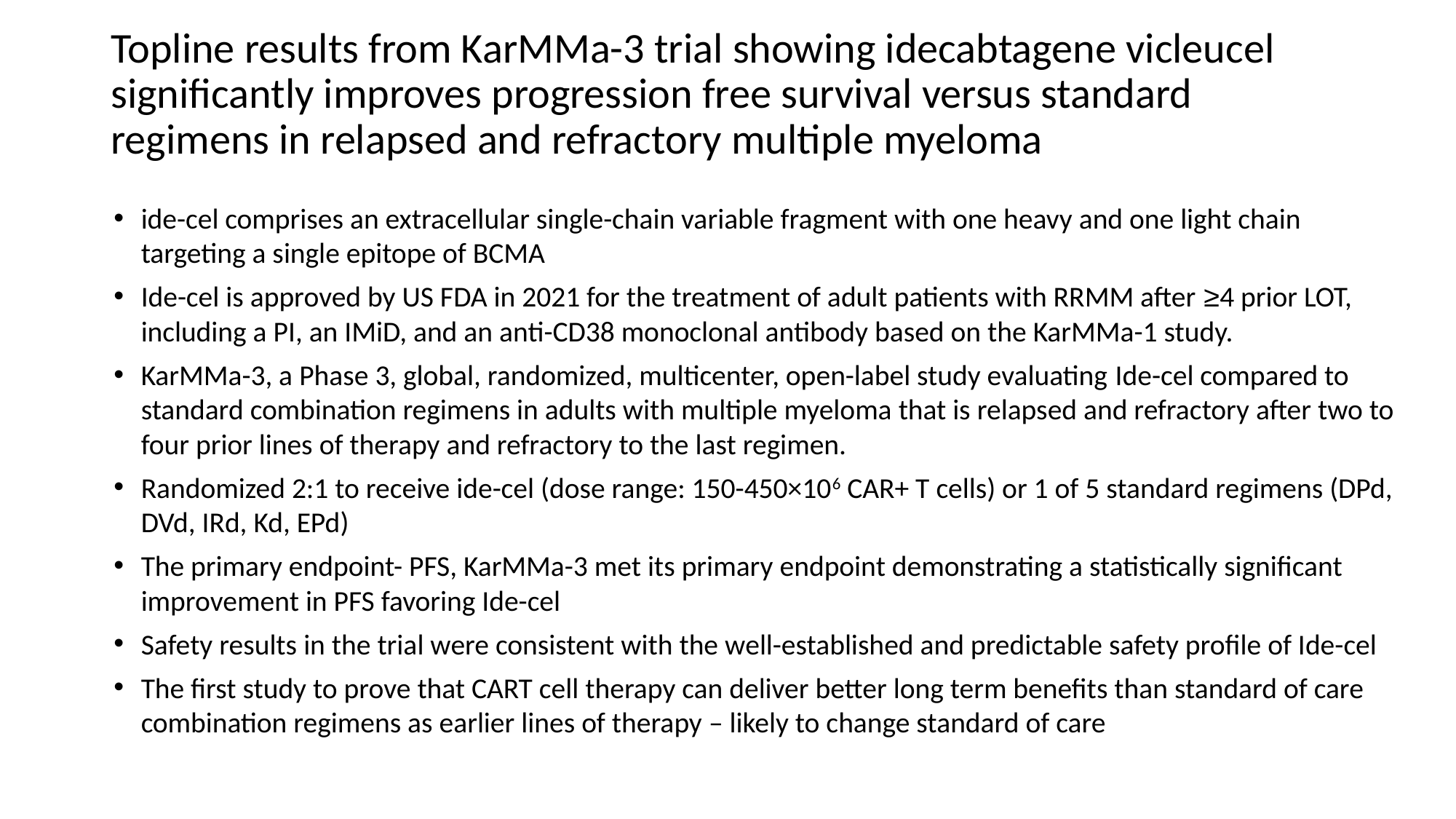

# Topline results from KarMMa-3 trial showing idecabtagene vicleucel significantly improves progression free survival versus standard regimens in relapsed and refractory multiple myeloma
ide-cel comprises an extracellular single-chain variable fragment with one heavy and one light chain targeting a single epitope of BCMA
Ide-cel is approved by US FDA in 2021 for the treatment of adult patients with RRMM after ≥4 prior LOT, including a PI, an IMiD, and an anti-CD38 monoclonal antibody based on the KarMMa-1 study.
KarMMa-3, a Phase 3, global, randomized, multicenter, open-label study evaluating Ide-cel compared to standard combination regimens in adults with multiple myeloma that is relapsed and refractory after two to four prior lines of therapy and refractory to the last regimen.
Randomized 2:1 to receive ide-cel (dose range: 150-450×106 CAR+ T cells) or 1 of 5 standard regimens (DPd, DVd, IRd, Kd, EPd)
The primary endpoint- PFS, KarMMa-3 met its primary endpoint demonstrating a statistically significant improvement in PFS favoring Ide-cel
Safety results in the trial were consistent with the well-established and predictable safety profile of Ide-cel
The first study to prove that CART cell therapy can deliver better long term benefits than standard of care combination regimens as earlier lines of therapy – likely to change standard of care